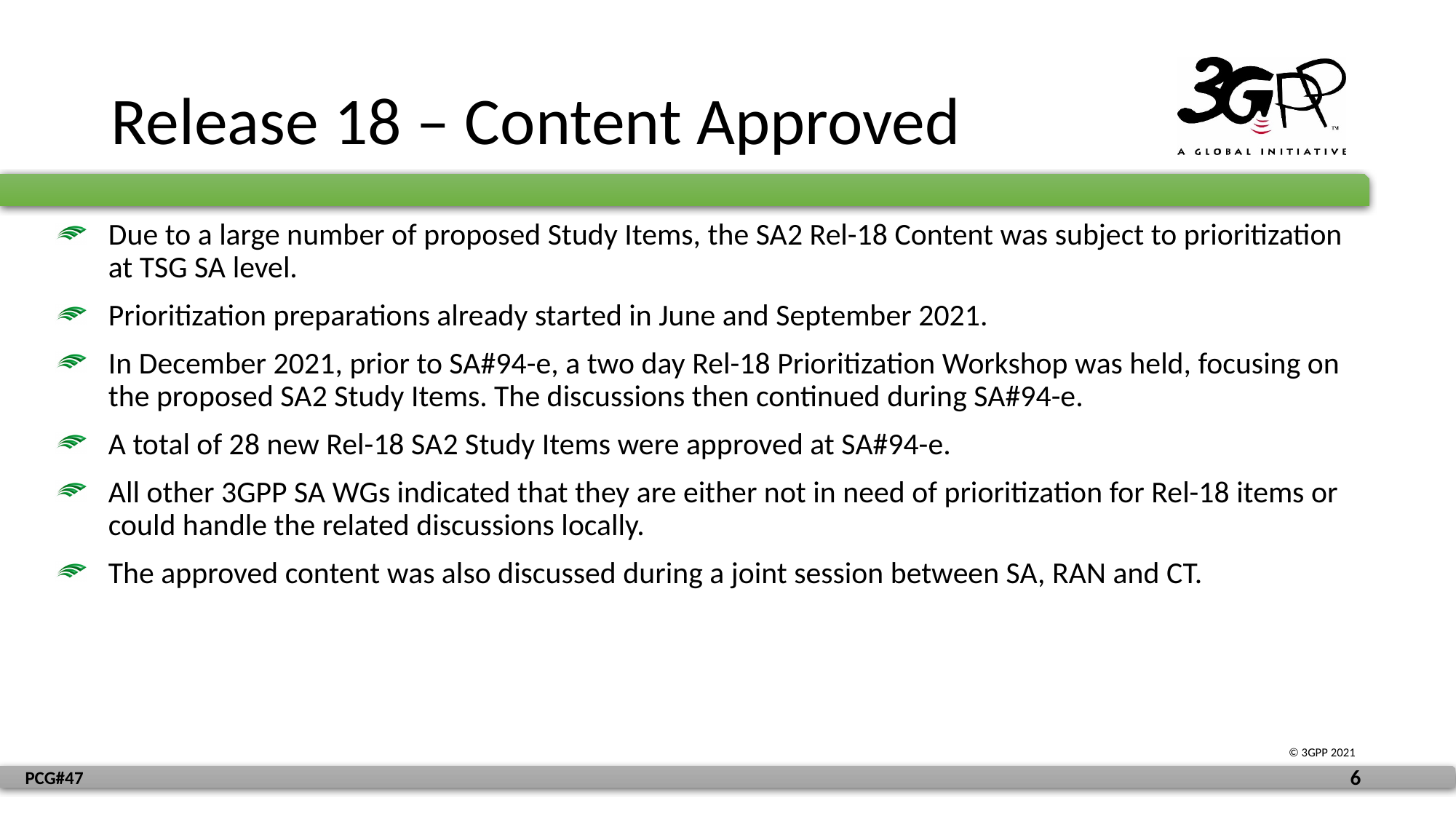

# Release 18 – Content Approved
Due to a large number of proposed Study Items, the SA2 Rel-18 Content was subject to prioritization at TSG SA level.
Prioritization preparations already started in June and September 2021.
In December 2021, prior to SA#94-e, a two day Rel-18 Prioritization Workshop was held, focusing on the proposed SA2 Study Items. The discussions then continued during SA#94-e.
A total of 28 new Rel-18 SA2 Study Items were approved at SA#94-e.
All other 3GPP SA WGs indicated that they are either not in need of prioritization for Rel-18 items or could handle the related discussions locally.
The approved content was also discussed during a joint session between SA, RAN and CT.